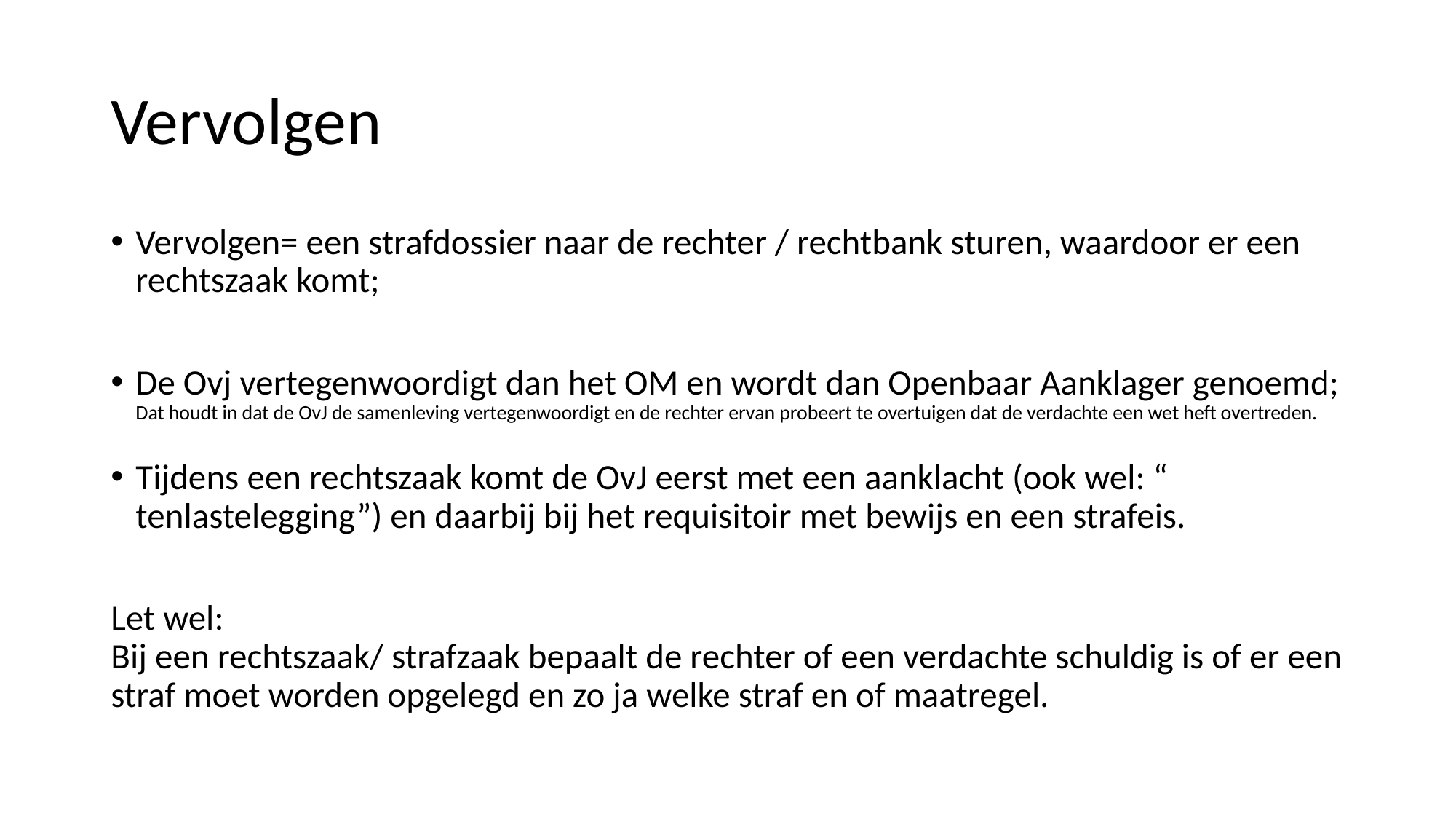

# Vervolgen
Vervolgen= een strafdossier naar de rechter / rechtbank sturen, waardoor er een rechtszaak komt;

De Ovj vertegenwoordigt dan het OM en wordt dan Openbaar Aanklager genoemd;
Dat houdt in dat de OvJ de samenleving vertegenwoordigt en de rechter ervan probeert te overtuigen dat de verdachte een wet heft overtreden.
Tijdens een rechtszaak komt de OvJ eerst met een aanklacht (ook wel: “ tenlastelegging”) en daarbij bij het requisitoir met bewijs en een strafeis.

Let wel:
Bij een rechtszaak/ strafzaak bepaalt de rechter of een verdachte schuldig is of er een straf moet worden opgelegd en zo ja welke straf en of maatregel.